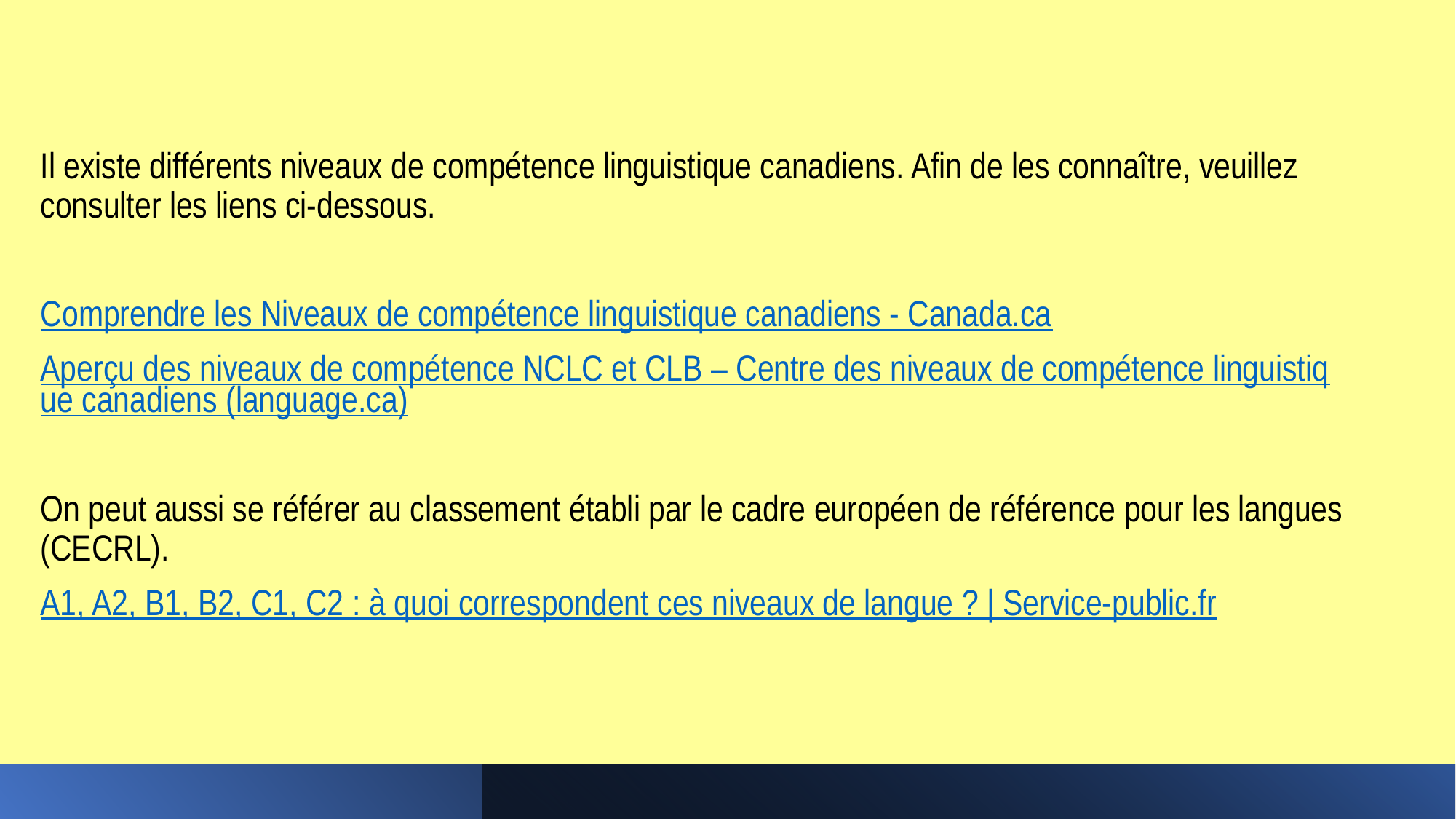

Il existe différents niveaux de compétence linguistique canadiens. Afin de les connaître, veuillez consulter les liens ci-dessous.

Comprendre les Niveaux de compétence linguistique canadiens - Canada.ca
Aperçu des niveaux de compétence NCLC et CLB – Centre des niveaux de compétence linguistique canadiens (language.ca)

On peut aussi se référer au classement établi par le cadre européen de référence pour les langues (CECRL).
A1, A2, B1, B2, C1, C2 : à quoi correspondent ces niveaux de langue ? | Service-public.fr